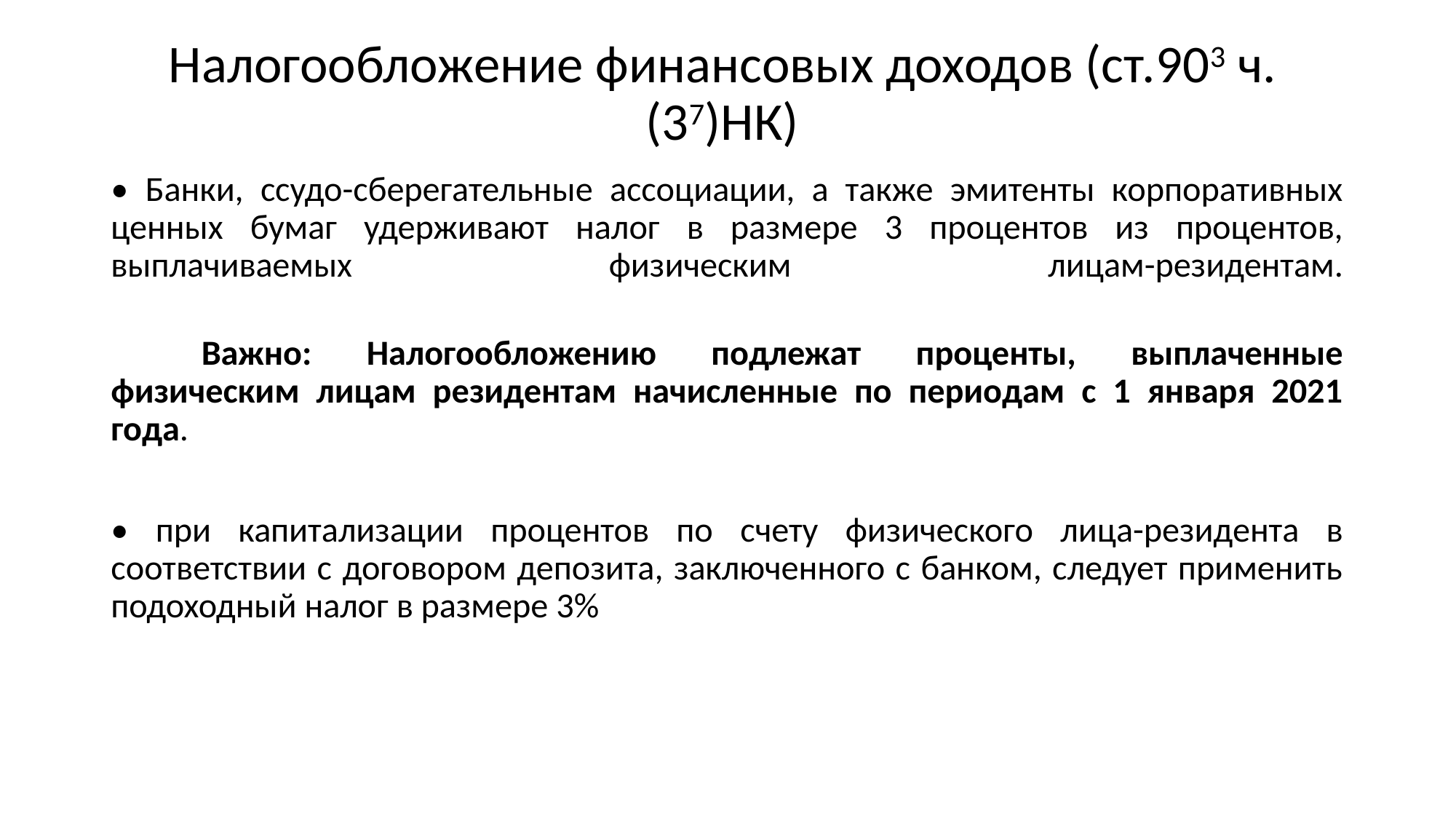

# Налогообложение финансовых доходов (ст.903 ч.(37)НК)
• Банки, ссудо-сберегательные ассоциации, а также эмитенты корпоративных ценных бумаг удерживают налог в размере 3 процентов из процентов, выплачиваемых физическим лицам-резидентам.
	Важно: Налогообложению подлежат проценты, выплаченные физическим лицам резидентам начисленные по периодам с 1 января 2021 года.

• при капитализации процентов по счету физического лица-резидента в соответствии с договором депозита, заключенного с банком, следует применить подоходный налог в размере 3%